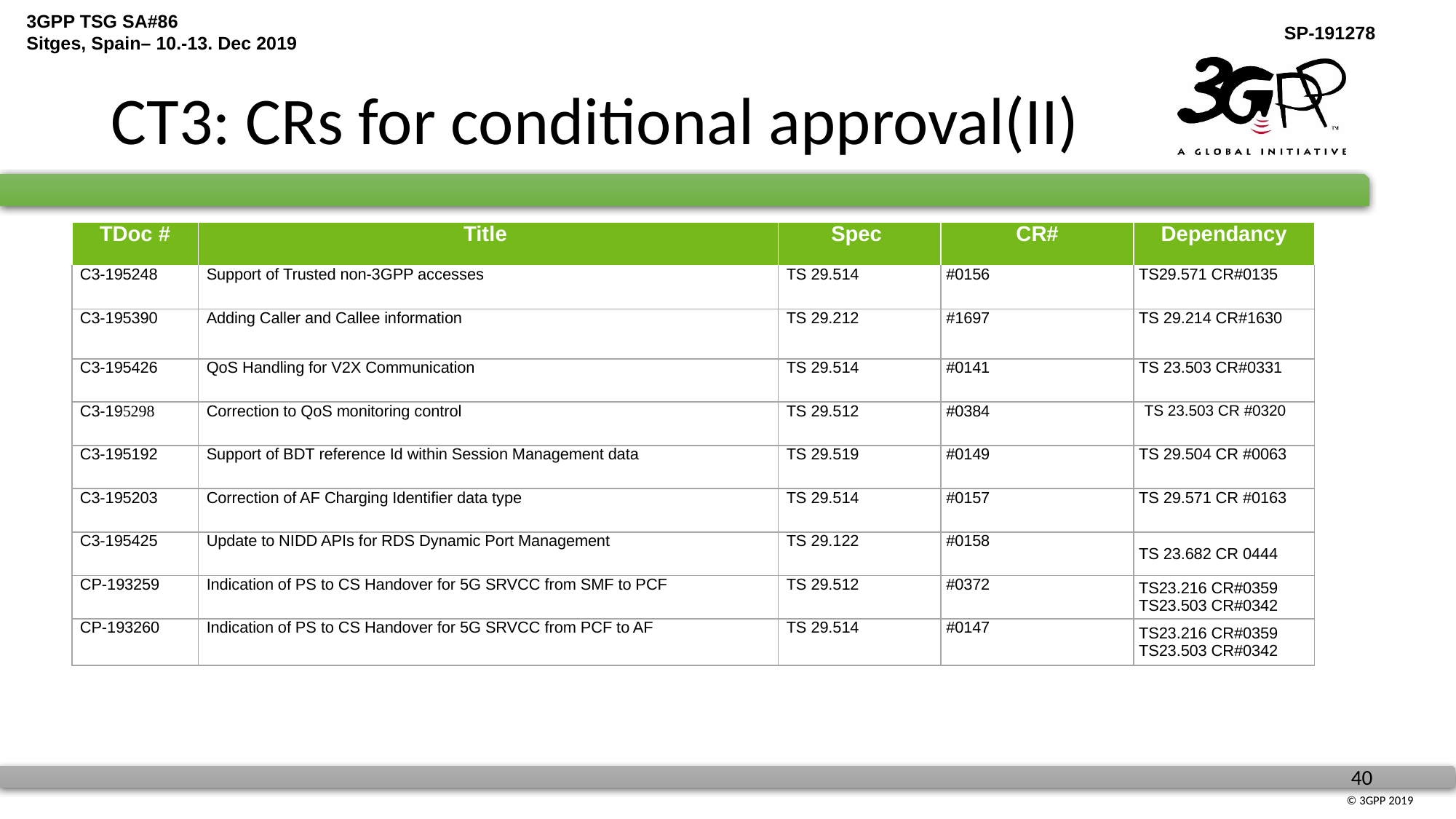

# CT3: CRs for conditional approval(II)
| TDoc # | Title | Spec | CR# | Dependancy |
| --- | --- | --- | --- | --- |
| C3-195248 | Support of Trusted non-3GPP accesses | TS 29.514 | #0156 | TS29.571 CR#0135 |
| C3-195390 | Adding Caller and Callee information | TS 29.212 | #1697 | TS 29.214 CR#1630 |
| C3-195426 | QoS Handling for V2X Communication | TS 29.514 | #0141 | TS 23.503 CR#0331 |
| C3-195298 | Correction to QoS monitoring control | TS 29.512 | #0384 | TS 23.503 CR #0320 |
| C3-195192 | Support of BDT reference Id within Session Management data | TS 29.519 | #0149 | TS 29.504 CR #0063 |
| C3-195203 | Correction of AF Charging Identifier data type | TS 29.514 | #0157 | TS 29.571 CR #0163 |
| C3-195425 | Update to NIDD APIs for RDS Dynamic Port Management | TS 29.122 | #0158 | TS 23.682 CR 0444 |
| CP-193259 | Indication of PS to CS Handover for 5G SRVCC from SMF to PCF | TS 29.512 | #0372 | TS23.216 CR#0359 TS23.503 CR#0342 |
| CP-193260 | Indication of PS to CS Handover for 5G SRVCC from PCF to AF | TS 29.514 | #0147 | TS23.216 CR#0359 TS23.503 CR#0342 |